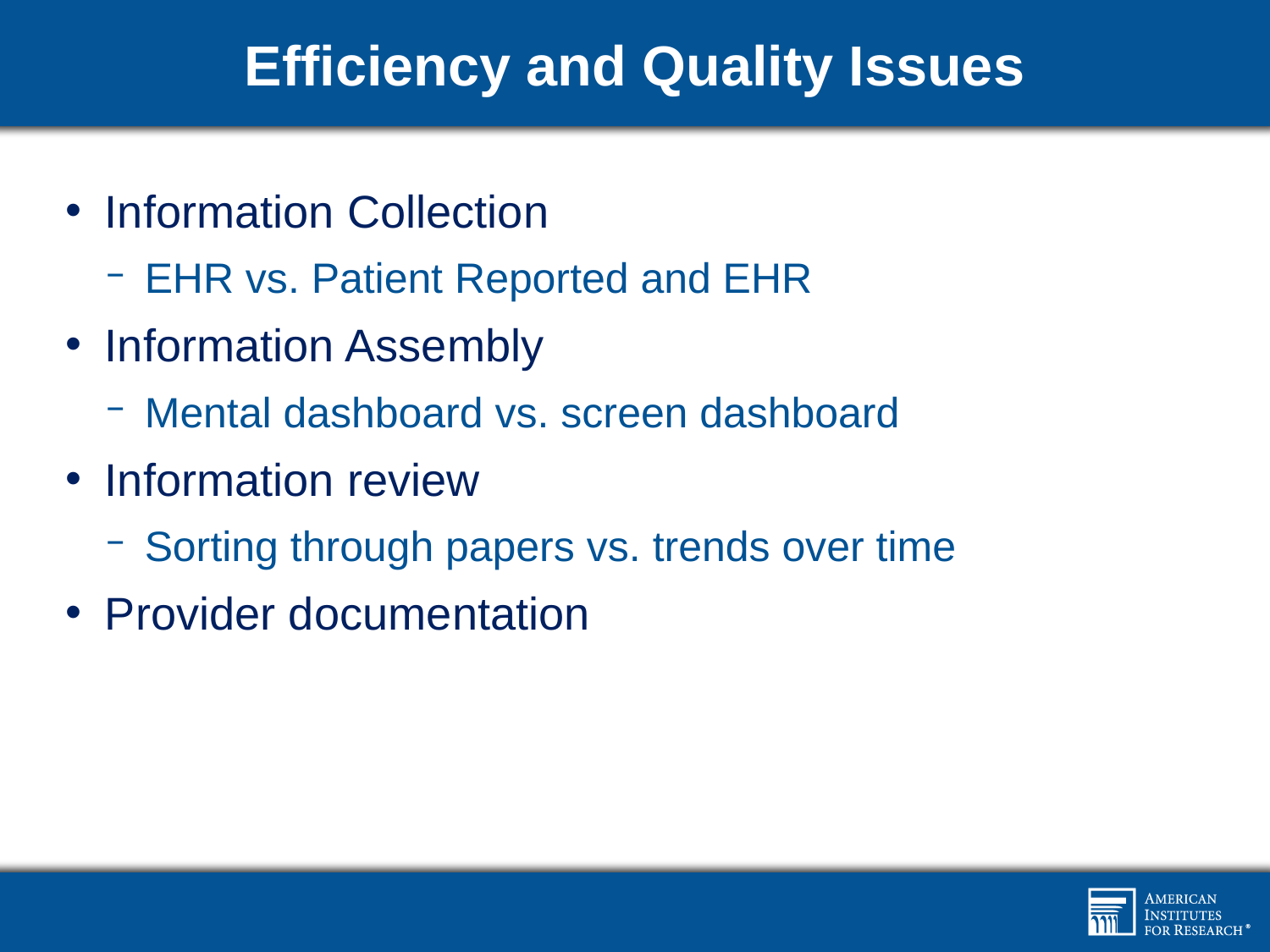

# Efficiency and Quality Issues
Information Collection
EHR vs. Patient Reported and EHR
Information Assembly
Mental dashboard vs. screen dashboard
Information review
Sorting through papers vs. trends over time
Provider documentation